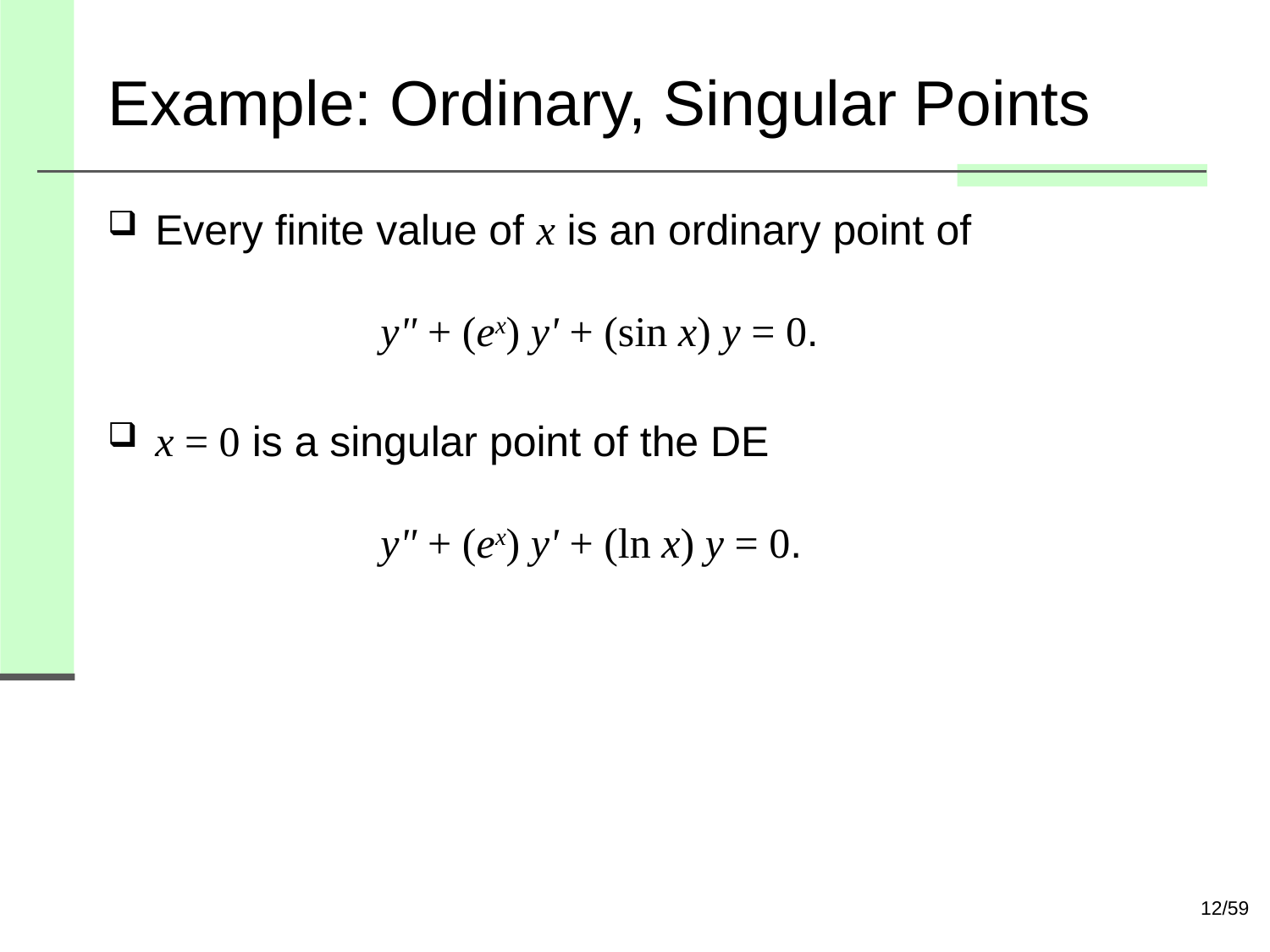

# Example: Ordinary, Singular Points
Every finite value of x is an ordinary point of
                   y" + (ex) y' + (sin x) y = 0.
x = 0 is a singular point of the DE
                   y" + (ex) y' + (ln x) y = 0.
12